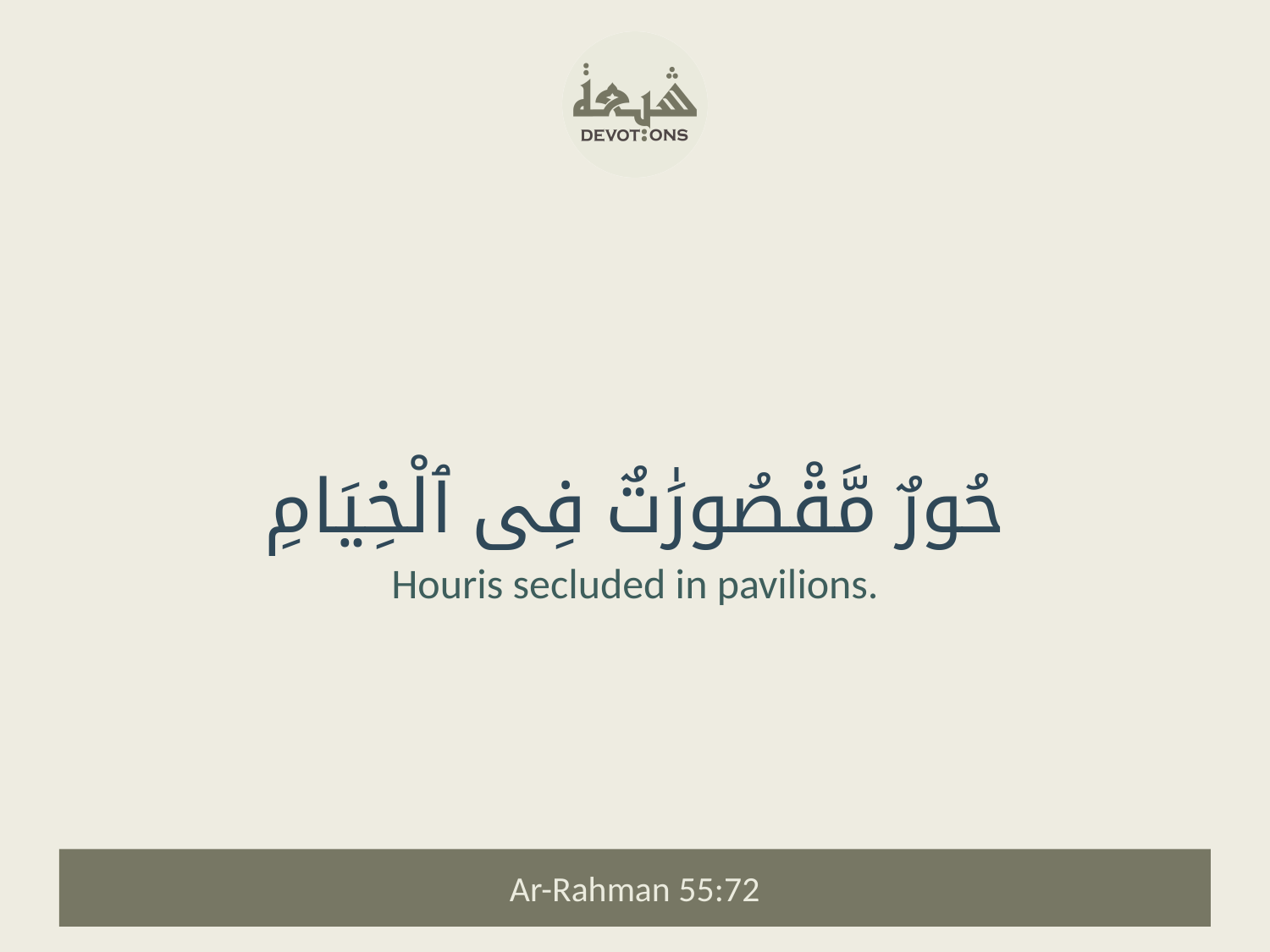

حُورٌ مَّقْصُورَٰتٌ فِى ٱلْخِيَامِ
Houris secluded in pavilions.
Ar-Rahman 55:72